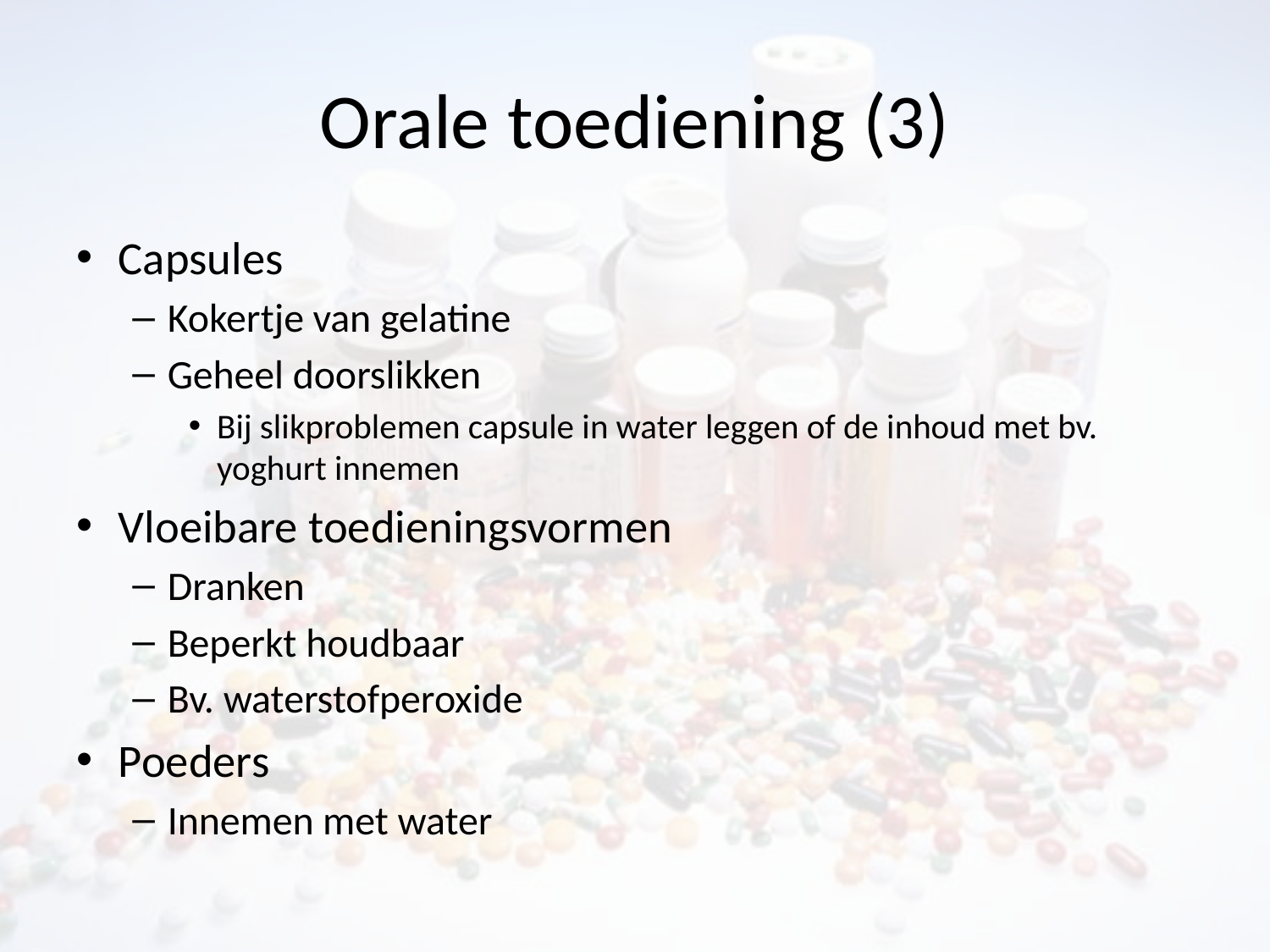

# Orale toediening (3)
Capsules
Kokertje van gelatine
Geheel doorslikken
Bij slikproblemen capsule in water leggen of de inhoud met bv. yoghurt innemen
Vloeibare toedieningsvormen
Dranken
Beperkt houdbaar
Bv. waterstofperoxide
Poeders
Innemen met water